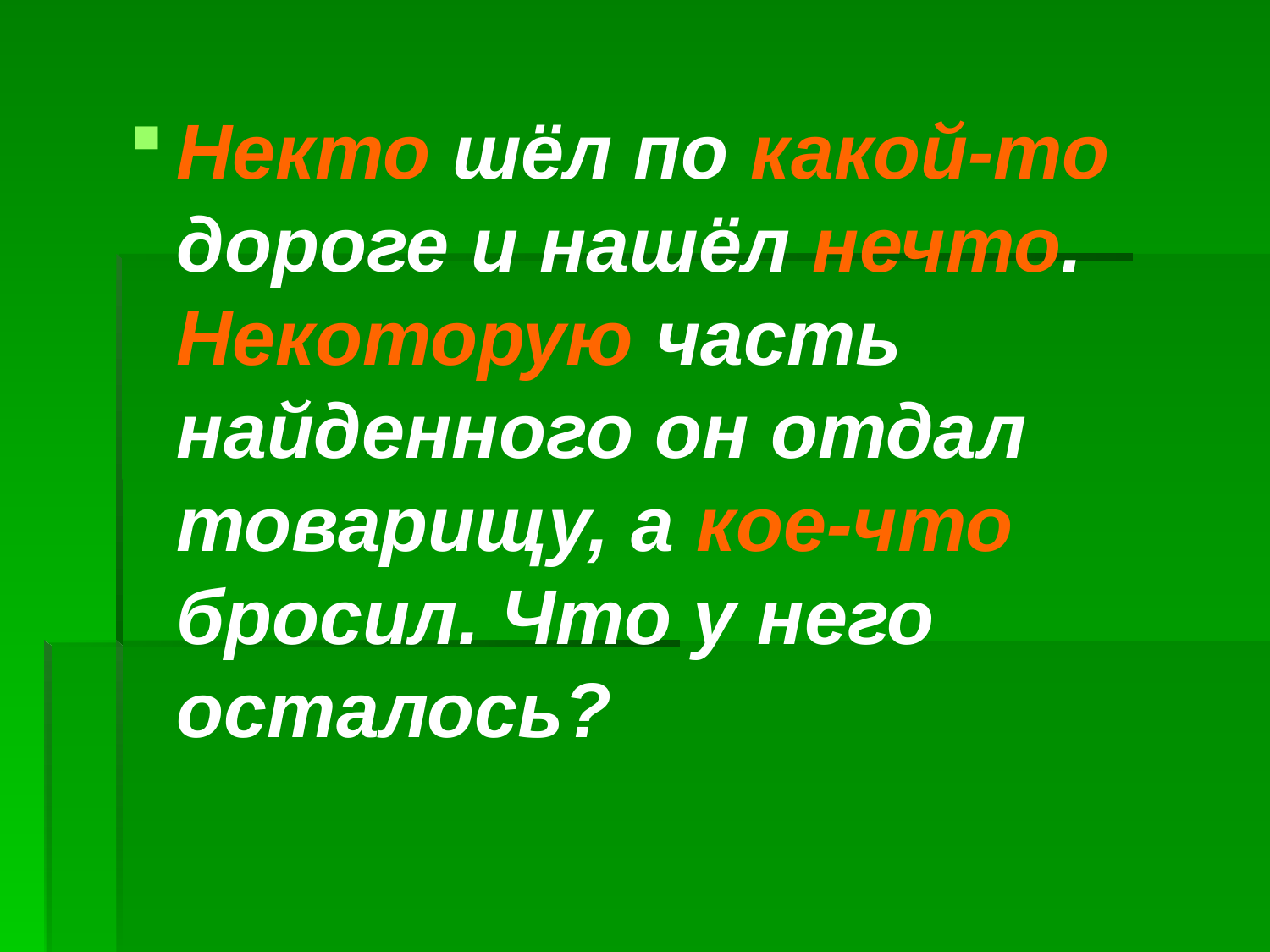

Некто шёл по какой-то дороге и нашёл нечто. Некоторую часть найденного он отдал товарищу, а кое-что бросил. Что у него осталось?